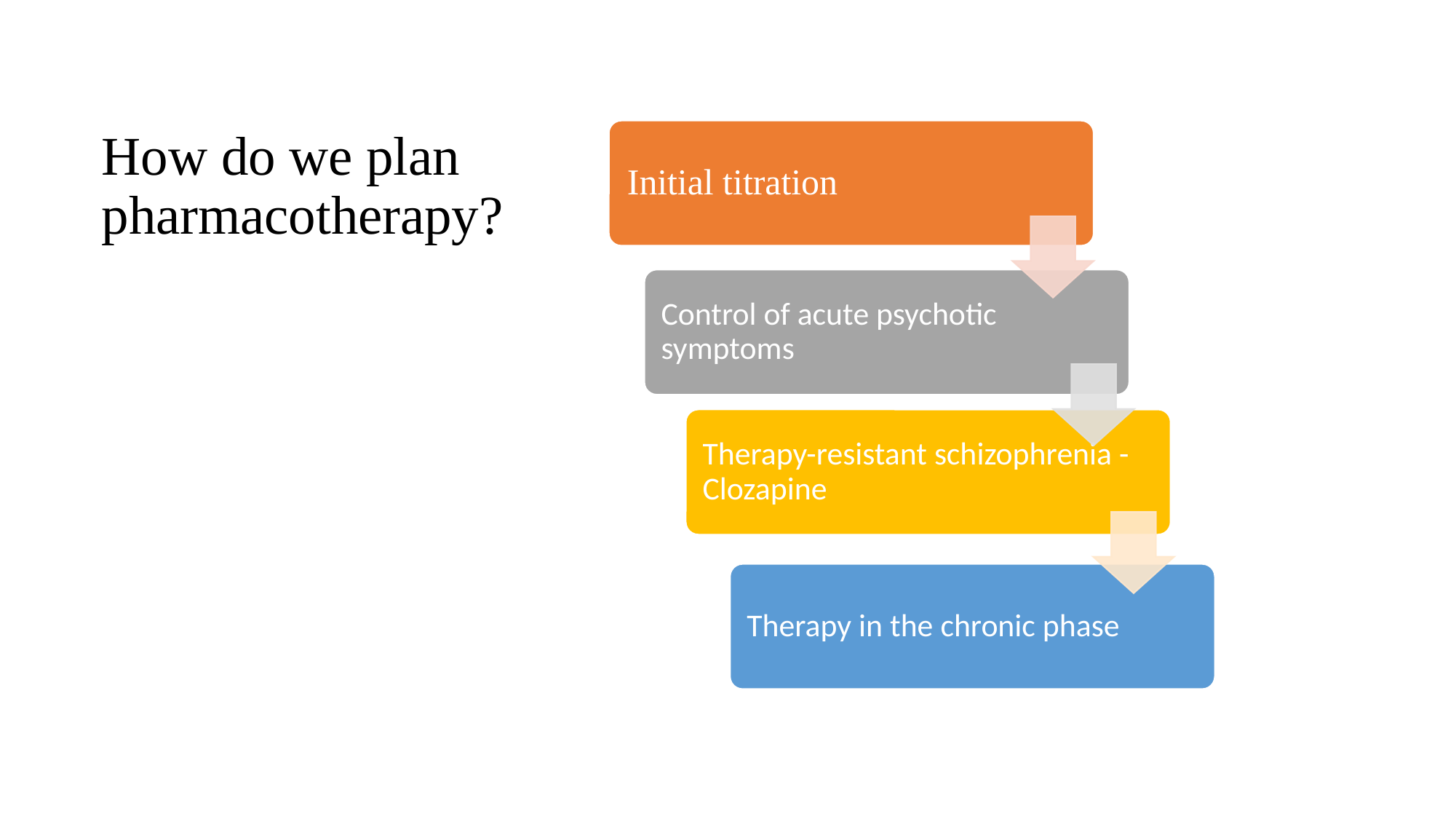

# How do we plan pharmacotherapy?

Initial titration
Control of acute psychotic symptoms
Therapy-resistant schizophrenia - Clozapine
Therapy in the chronic phase